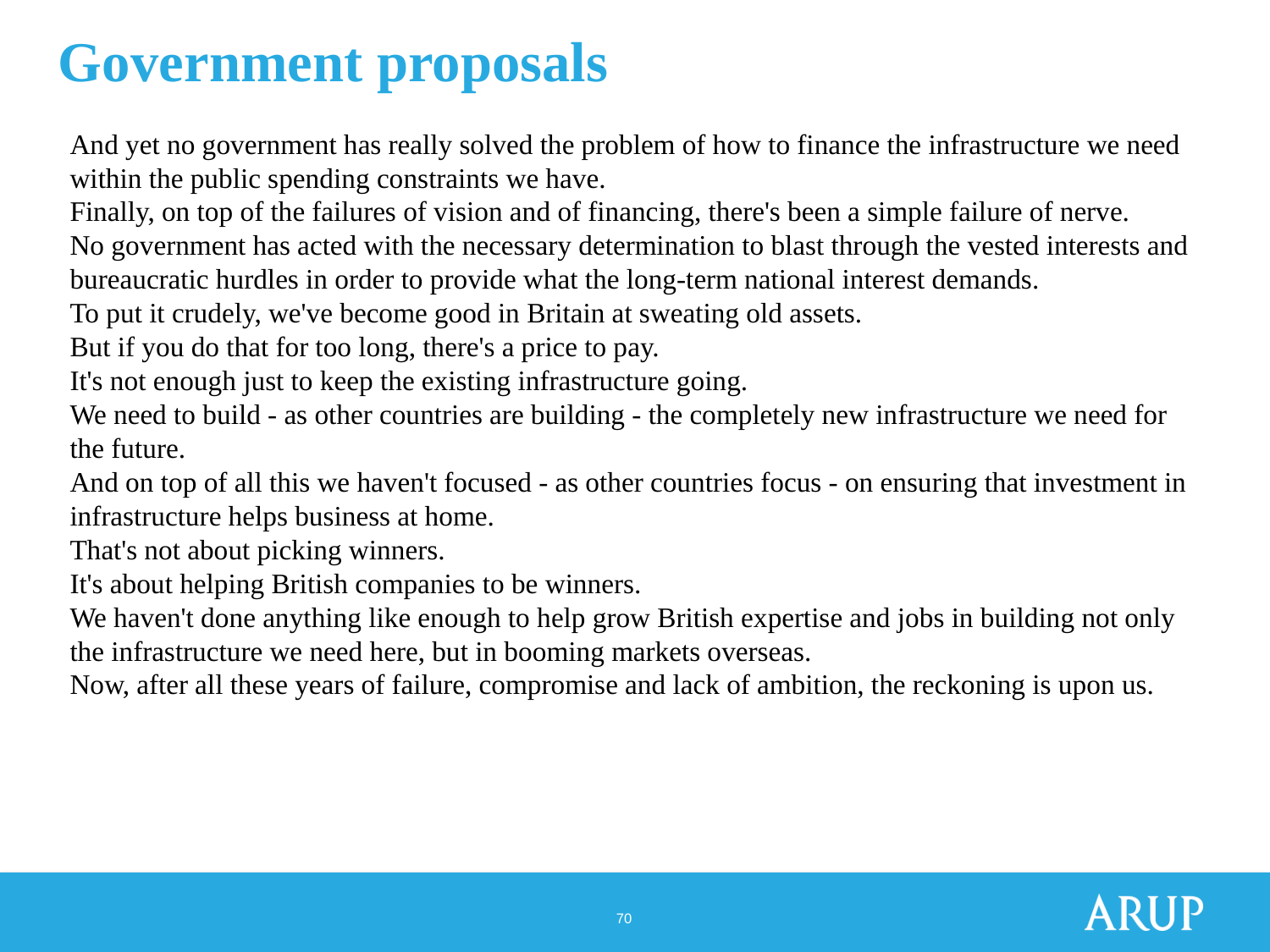

# Government proposals
And yet no government has really solved the problem of how to finance the infrastructure we need within the public spending constraints we have.
Finally, on top of the failures of vision and of financing, there's been a simple failure of nerve.
No government has acted with the necessary determination to blast through the vested interests and bureaucratic hurdles in order to provide what the long-term national interest demands.
To put it crudely, we've become good in Britain at sweating old assets.
But if you do that for too long, there's a price to pay.
It's not enough just to keep the existing infrastructure going.
We need to build - as other countries are building - the completely new infrastructure we need for the future.
And on top of all this we haven't focused - as other countries focus - on ensuring that investment in infrastructure helps business at home.
That's not about picking winners.
It's about helping British companies to be winners.
We haven't done anything like enough to help grow British expertise and jobs in building not only the infrastructure we need here, but in booming markets overseas.
Now, after all these years of failure, compromise and lack of ambition, the reckoning is upon us.